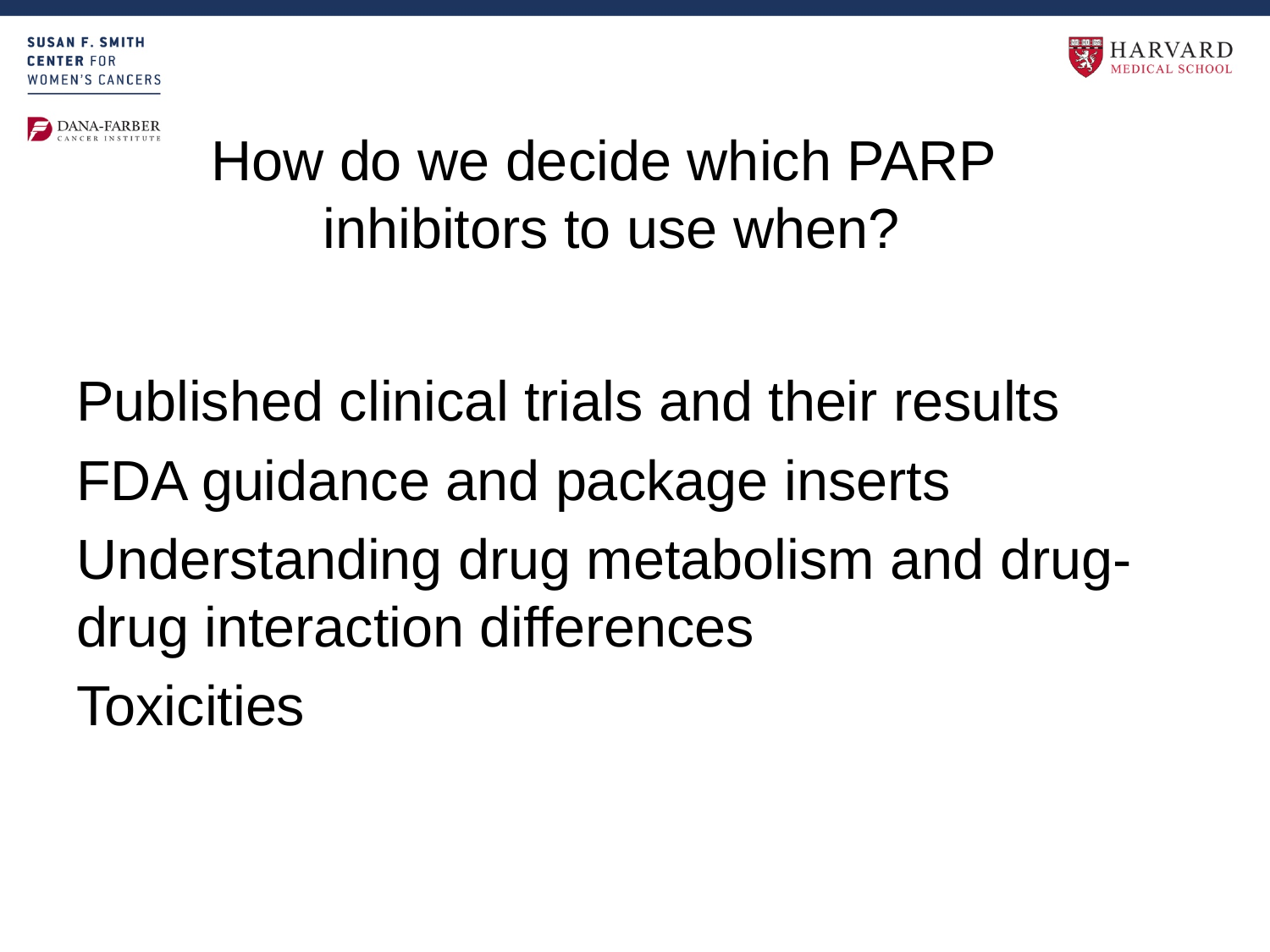

# How do we decide which PARP inhibitors to use when?
Published clinical trials and their results
FDA guidance and package inserts
Understanding drug metabolism and drug-drug interaction differences
Toxicities